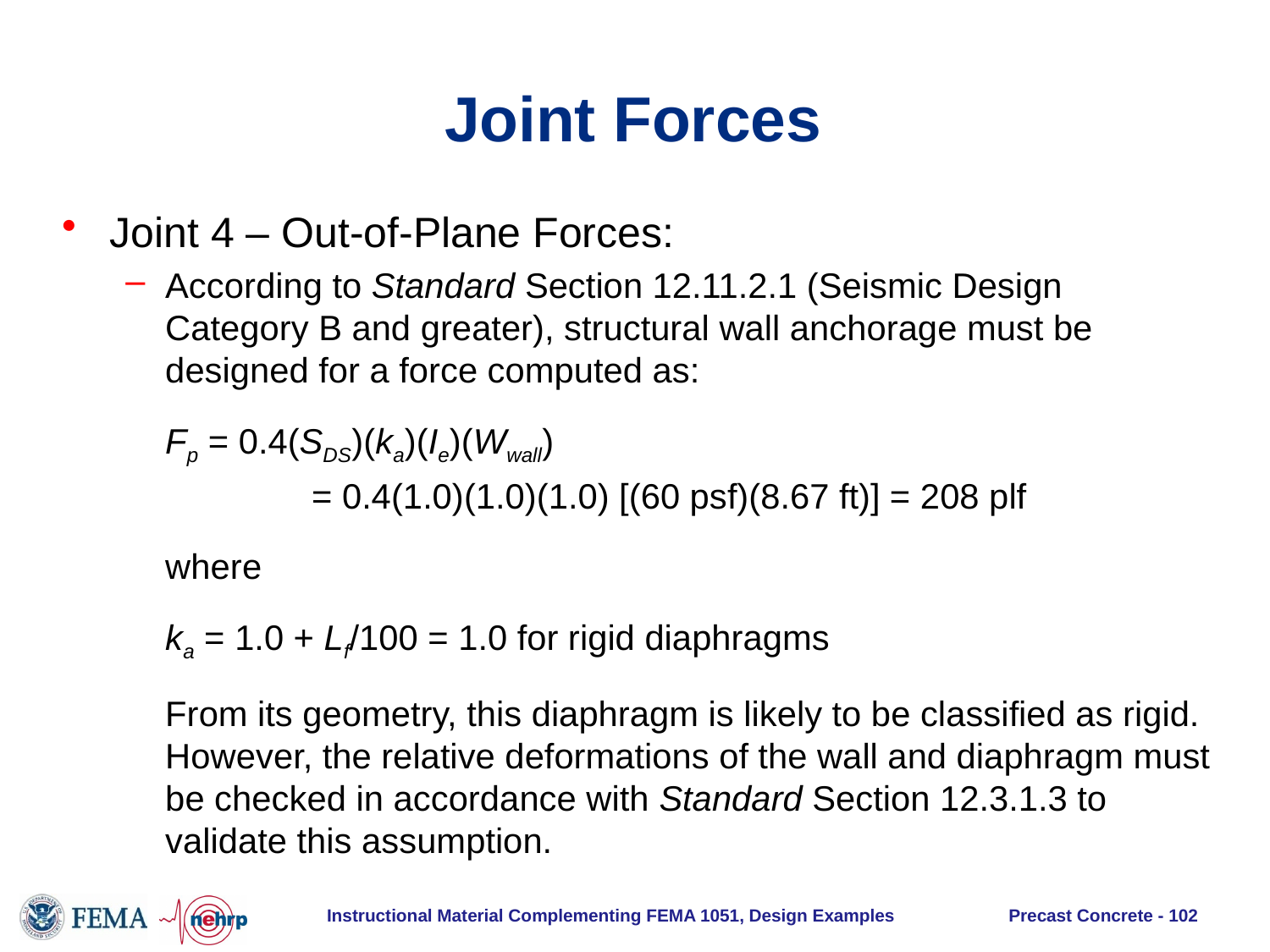

# Joint Forces
Joint 4 – Out-of-Plane Forces:
According to Standard Section 12.11.2.1 (Seismic Design Category B and greater), structural wall anchorage must be designed for a force computed as:
Fp = 0.4(SDS)(ka)(Ie)(Wwall)
	  = 0.4(1.0)(1.0)(1.0) [(60 psf)(8.67 ft)] = 208 plf
where
ka = 1.0 + Lf/100 = 1.0 for rigid diaphragms
From its geometry, this diaphragm is likely to be classified as rigid.  However, the relative deformations of the wall and diaphragm must be checked in accordance with Standard Section 12.3.1.3 to validate this assumption.